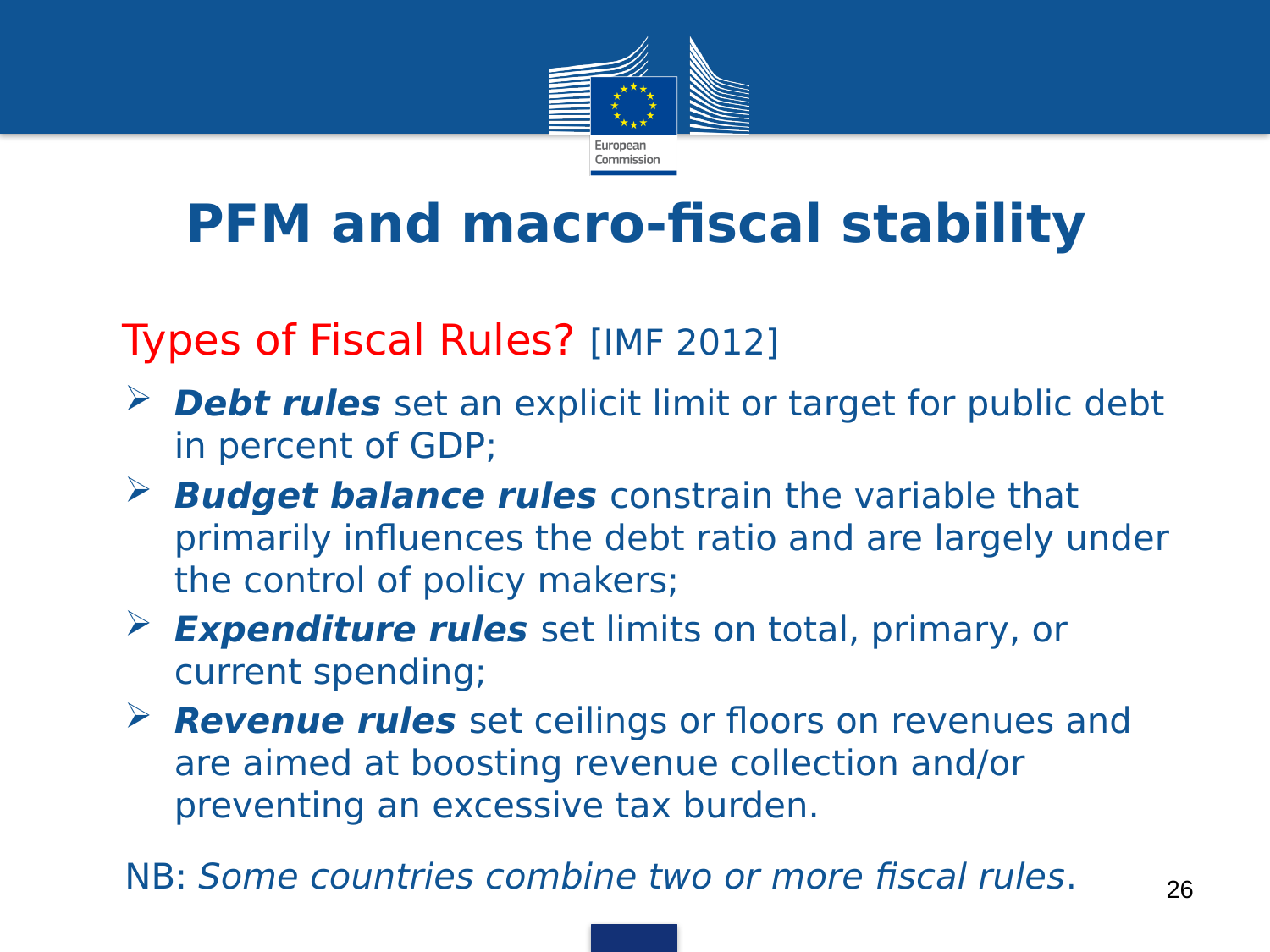

# PFM and macro-fiscal stability
Types of Fiscal Rules? [IMF 2012]
Debt rules set an explicit limit or target for public debt in percent of GDP;
Budget balance rules constrain the variable that primarily influences the debt ratio and are largely under the control of policy makers;
Expenditure rules set limits on total, primary, or current spending;
Revenue rules set ceilings or floors on revenues and are aimed at boosting revenue collection and/or preventing an excessive tax burden.
NB: Some countries combine two or more fiscal rules.
26